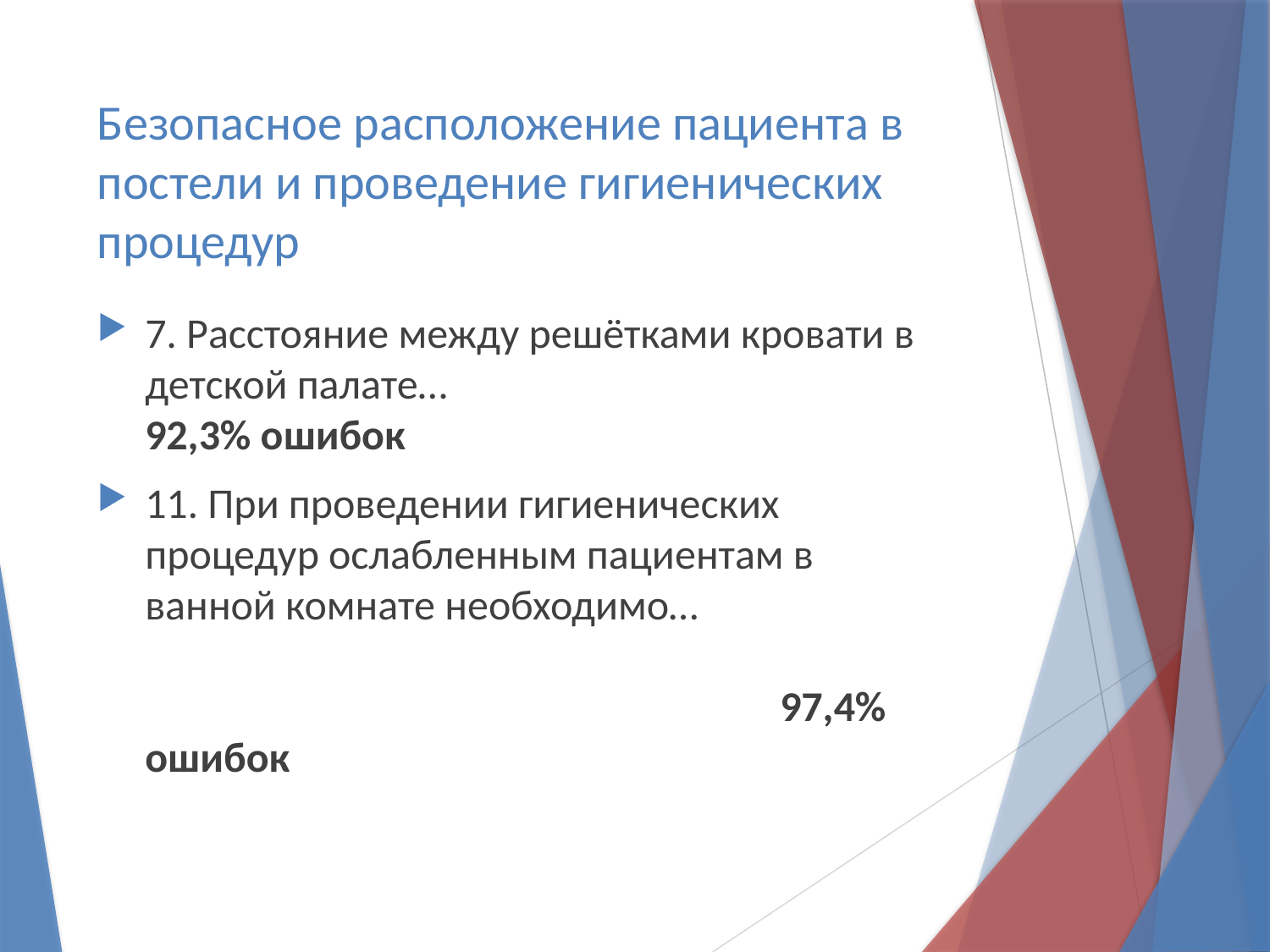

# Безопасное расположение пациента в постели и проведение гигиенических процедур
7. Расстояние между решётками кровати в детской палате… 				92,3% ошибок
11. При проведении гигиенических процедур ослабленным пациентам в ванной комнате необходимо… 													97,4% ошибок